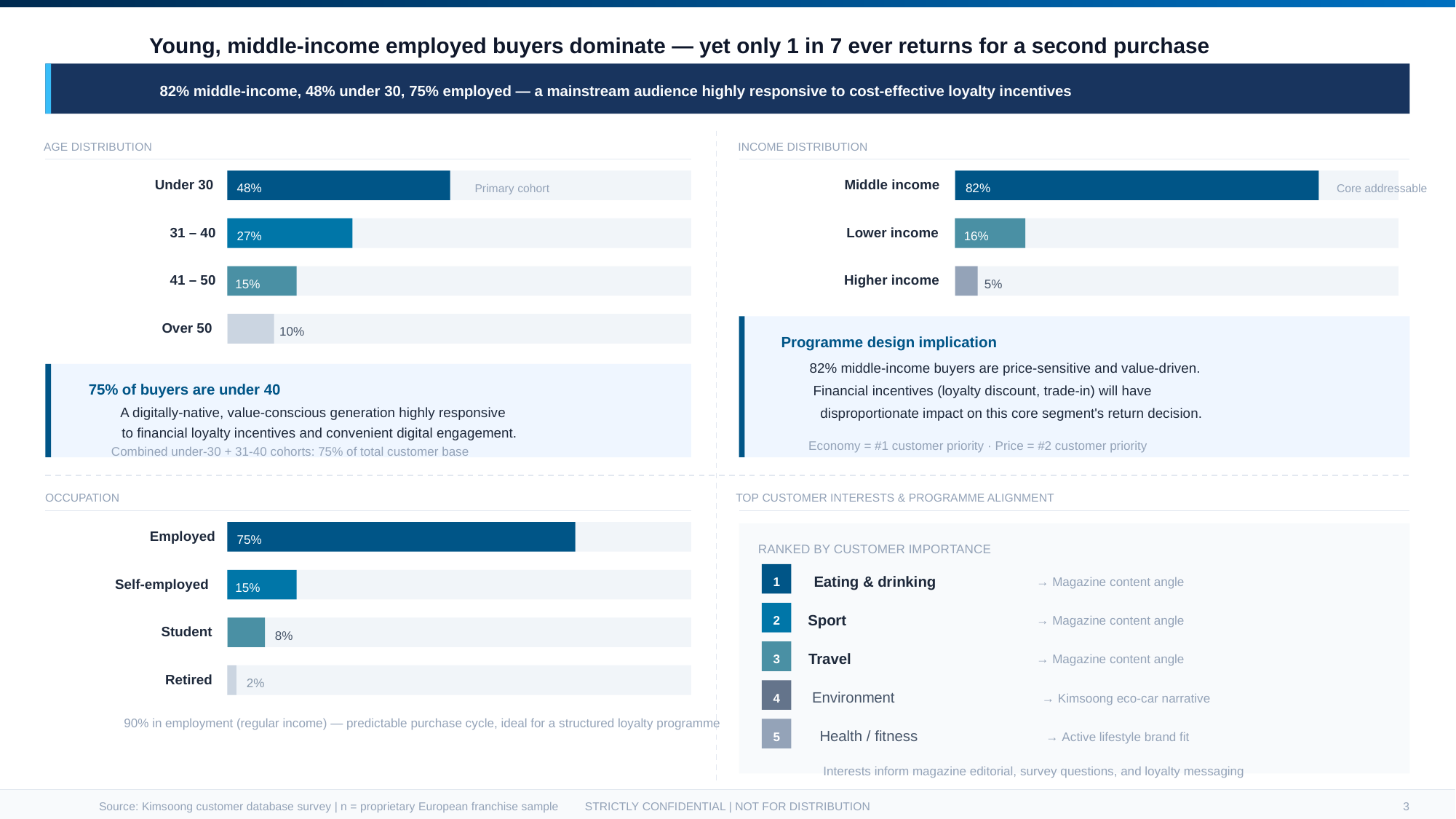

Young, middle-income employed buyers dominate — yet only 1 in 7 ever returns for a second purchase

82% middle-income, 48% under 30, 75% employed — a mainstream audience highly responsive to cost-effective loyalty incentives

AGE DISTRIBUTION
INCOME DISTRIBUTION

Under 30
Middle income
48%
82%
Primary cohort
Core addressable

31 – 40
Lower income
27%
16%

41 – 50
Higher income
15%
5%

Over 50
10%
Programme design implication
82% middle-income buyers are price-sensitive and value-driven.

75% of buyers are under 40
Financial incentives (loyalty discount, trade-in) will have
A digitally-native, value-conscious generation highly responsive
disproportionate impact on this core segment's return decision.
to financial loyalty incentives and convenient digital engagement.
Economy = #1 customer priority · Price = #2 customer priority
Combined under-30 + 31-40 cohorts: 75% of total customer base

OCCUPATION
TOP CUSTOMER INTERESTS & PROGRAMME ALIGNMENT

Employed
75%
RANKED BY CUSTOMER IMPORTANCE

Eating & drinking
1
→ Magazine content angle
Self-employed
15%

Sport
2
→ Magazine content angle

Student
8%

Travel
3
→ Magazine content angle

Retired
2%

Environment
4
→ Kimsoong eco-car narrative
90% in employment (regular income) — predictable purchase cycle, ideal for a structured loyalty programme

Health / fitness
5
→ Active lifestyle brand fit
Interests inform magazine editorial, survey questions, and loyalty messaging

Source: Kimsoong customer database survey | n = proprietary European franchise sample
STRICTLY CONFIDENTIAL | NOT FOR DISTRIBUTION
3